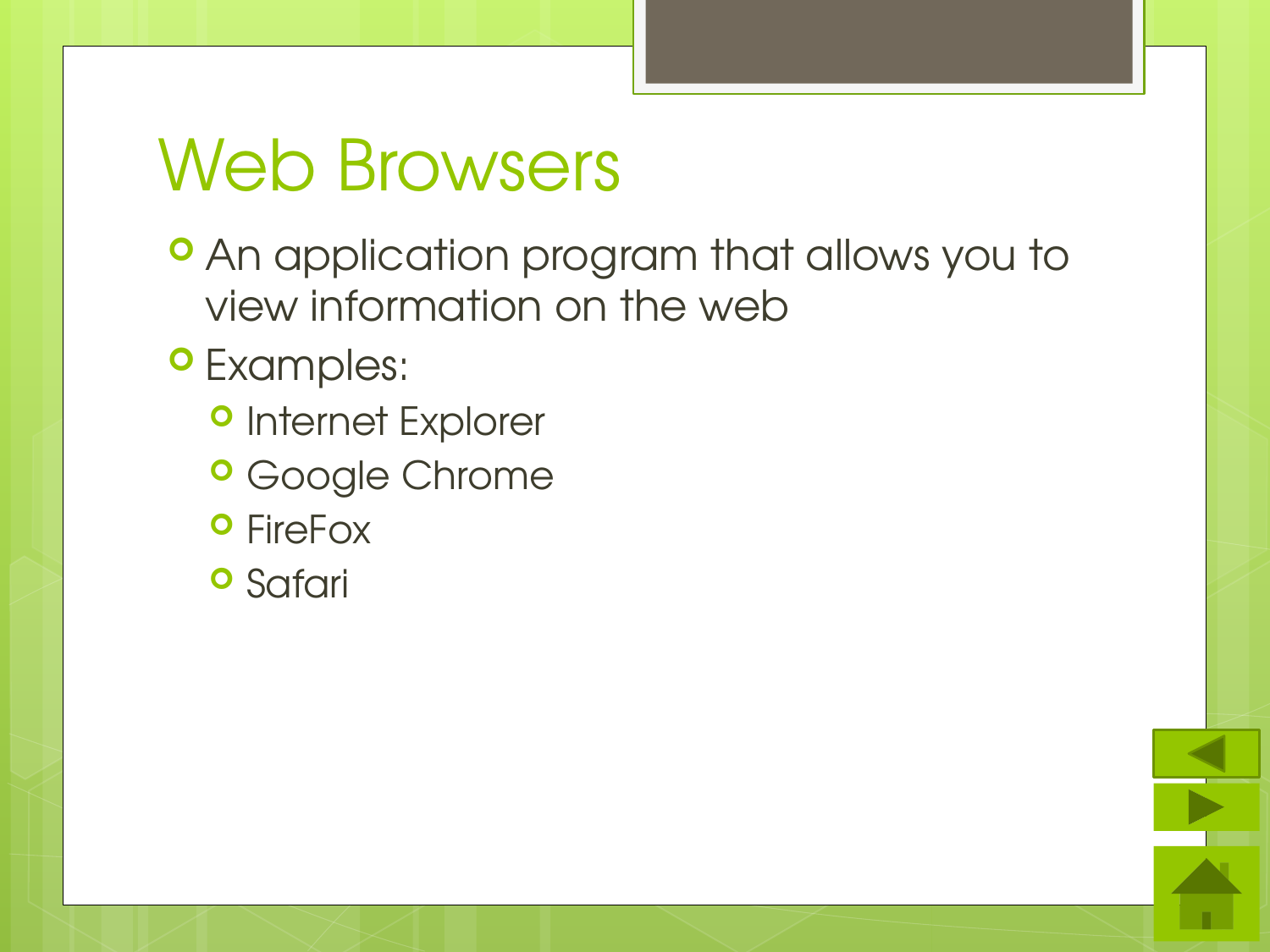

# Web Browsers
An application program that allows you to view information on the web
Examples:
Internet Explorer
Google Chrome
FireFox
Safari